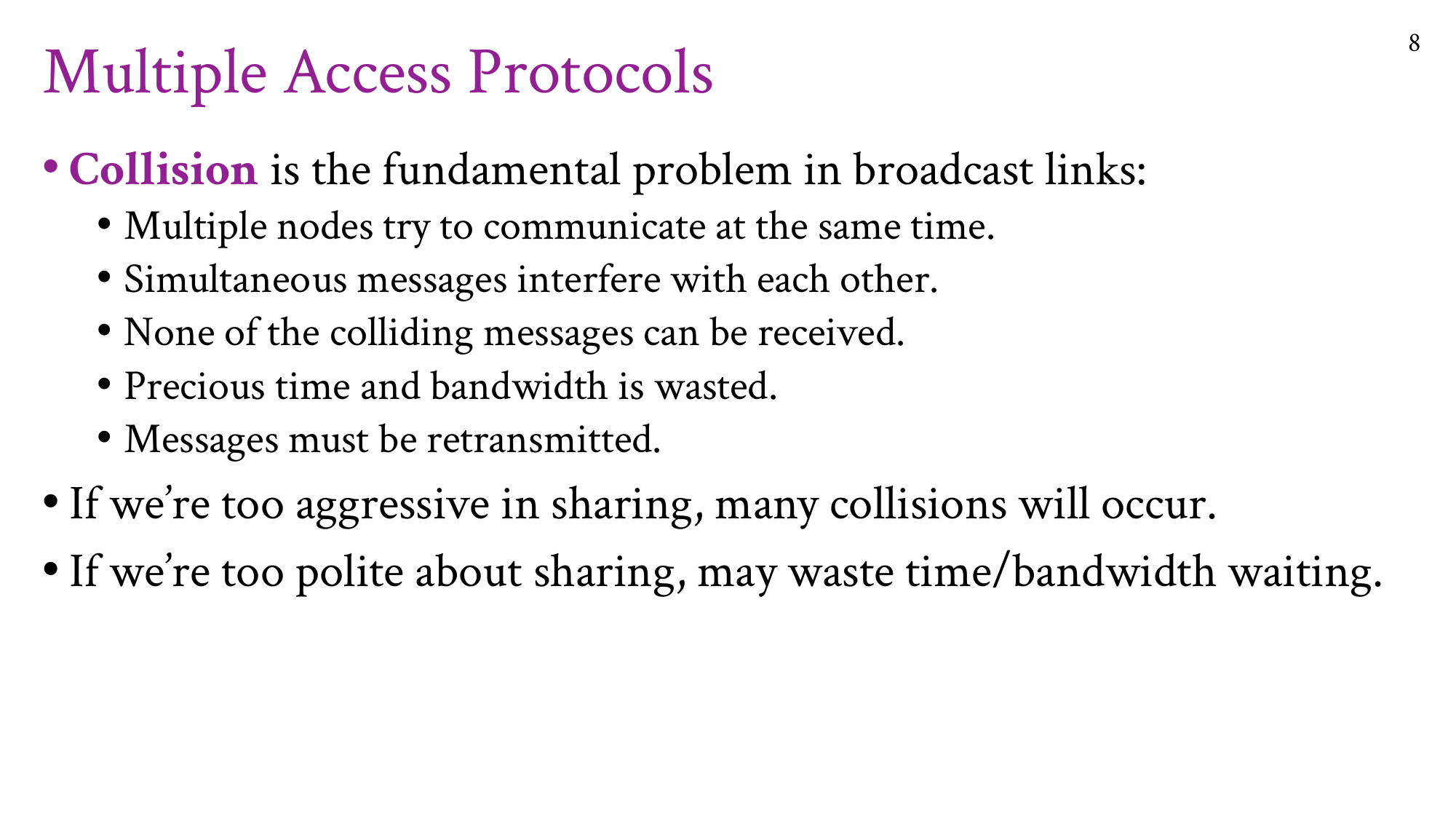

# Multiple Access Protocols
Collision is the fundamental problem in broadcast links:
Multiple nodes try to communicate at the same time.
Simultaneous messages interfere with each other.
None of the colliding messages can be received.
Precious time and bandwidth is wasted.
Messages must be retransmitted.
If we’re too aggressive in sharing, many collisions will occur.
If we’re too polite about sharing, may waste time/bandwidth waiting.